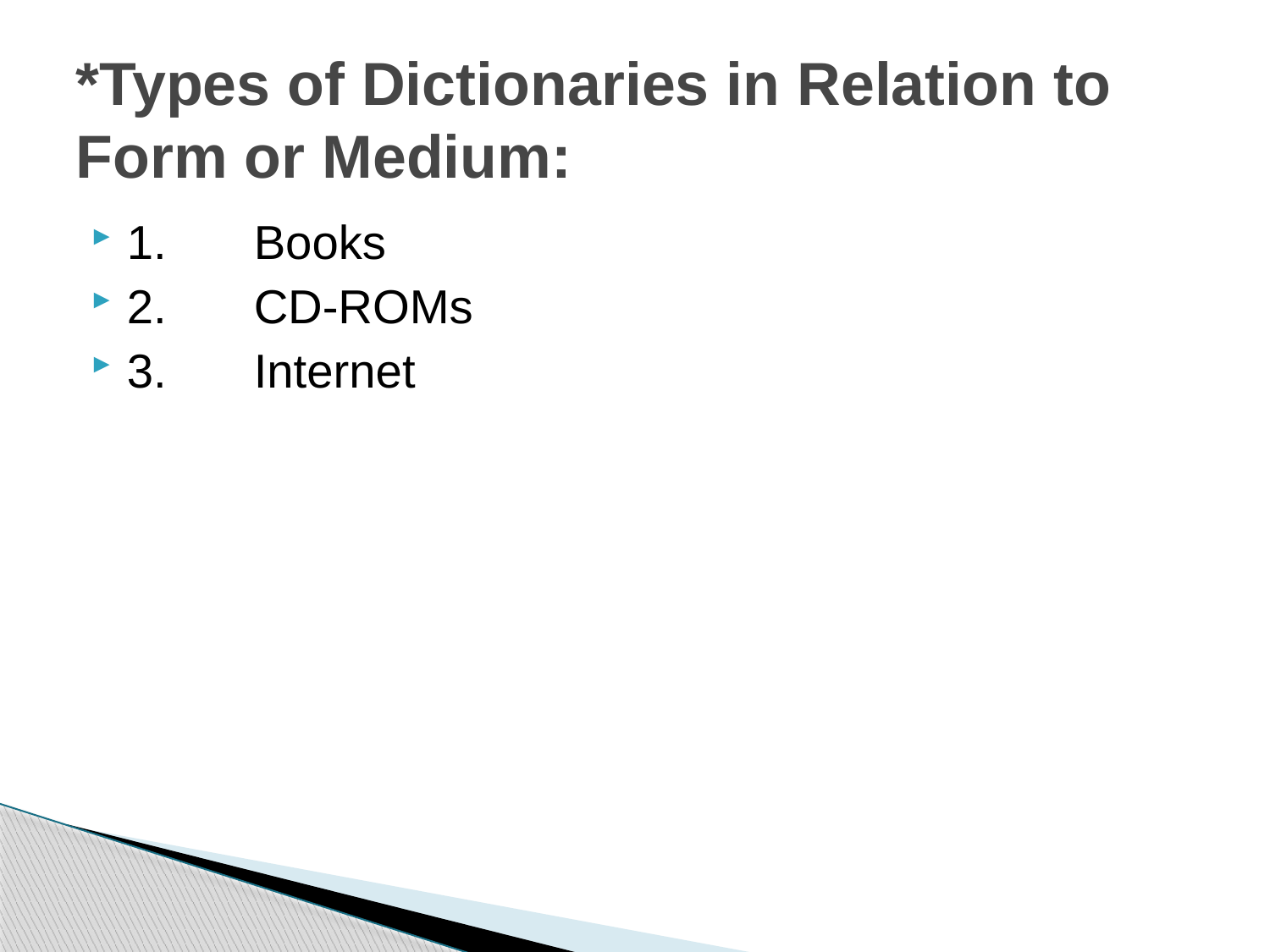

# *Types of Dictionaries in Relation to Form or Medium:
1.	Books
2.	CD-ROMs
3.	Internet